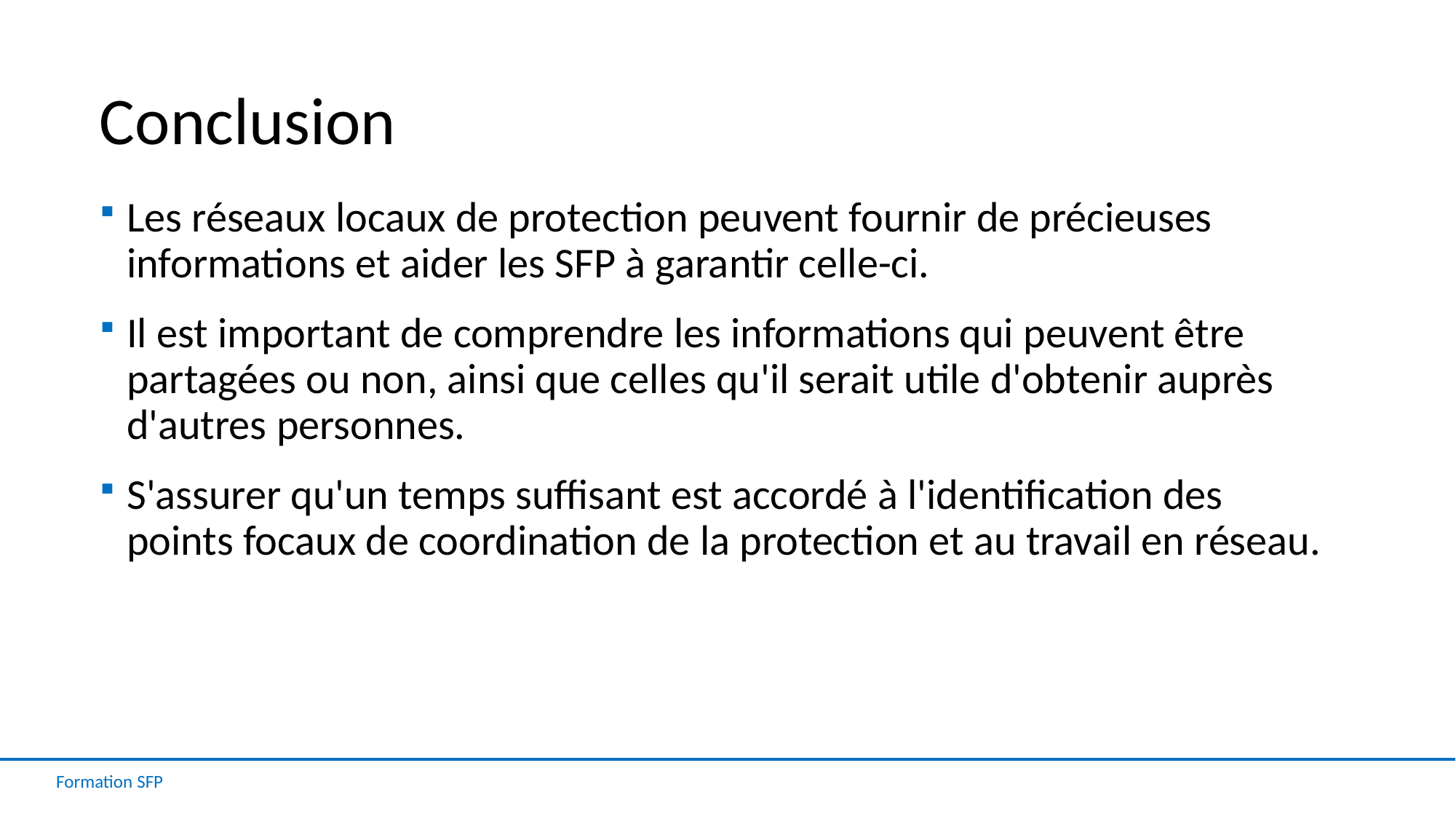

# Conclusion
Les réseaux locaux de protection peuvent fournir de précieuses informations et aider les SFP à garantir celle-ci.
Il est important de comprendre les informations qui peuvent être partagées ou non, ainsi que celles qu'il serait utile d'obtenir auprès d'autres personnes.
S'assurer qu'un temps suffisant est accordé à l'identification des points focaux de coordination de la protection et au travail en réseau.
Formation SFP